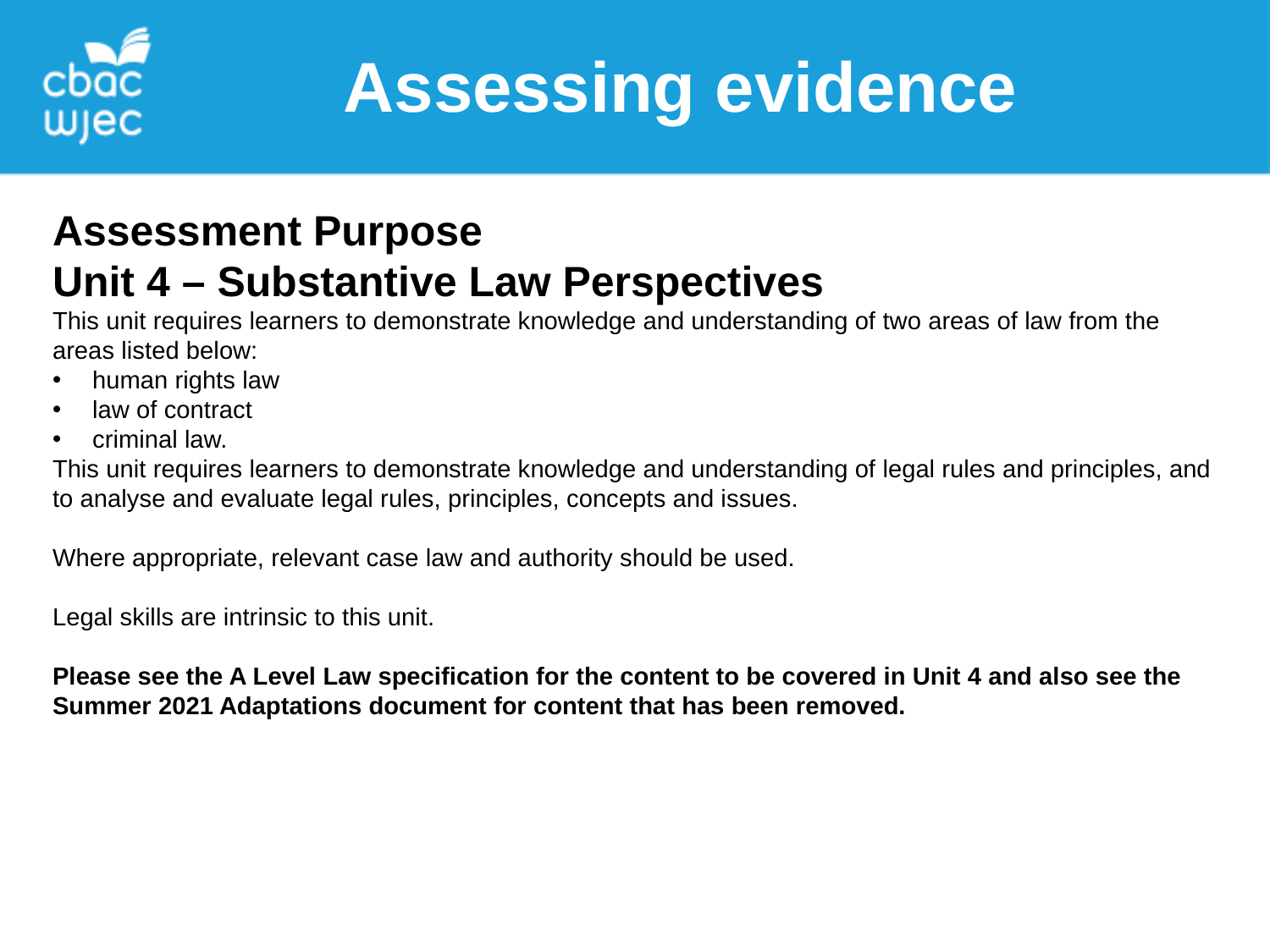

Assessing evidence
Assessment Purpose
Unit 4 – Substantive Law Perspectives
This unit requires learners to demonstrate knowledge and understanding of two areas of law from the areas listed below:
human rights law
law of contract
criminal law.
This unit requires learners to demonstrate knowledge and understanding of legal rules and principles, and to analyse and evaluate legal rules, principles, concepts and issues.

Where appropriate, relevant case law and authority should be used.

Legal skills are intrinsic to this unit.

Please see the A Level Law specification for the content to be covered in Unit 4 and also see the Summer 2021 Adaptations document for content that has been removed.